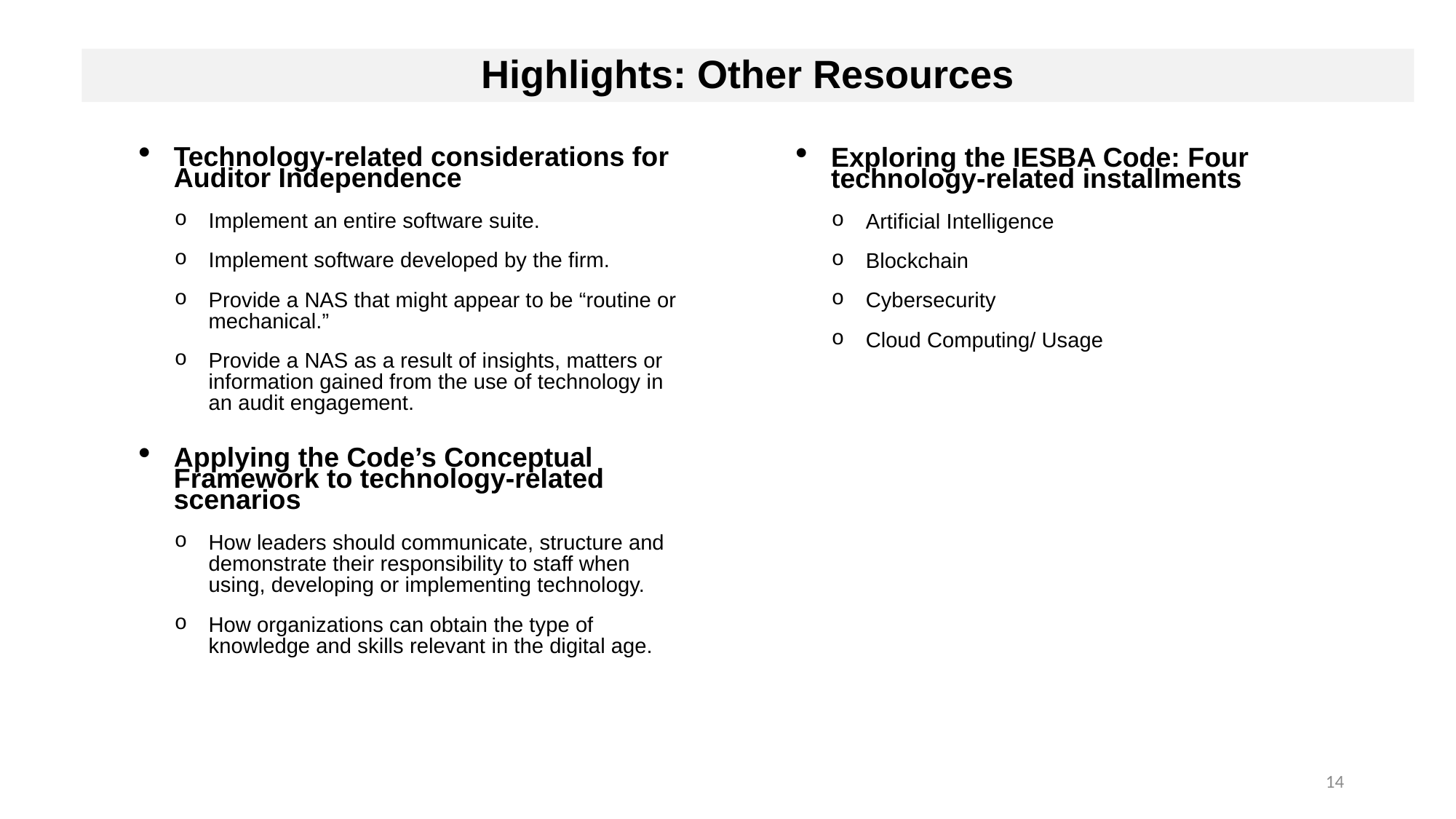

Highlights: Other Resources
Technology-related considerations for Auditor Independence
Implement an entire software suite.
Implement software developed by the firm.
Provide a NAS that might appear to be “routine or mechanical.”
Provide a NAS as a result of insights, matters or information gained from the use of technology in an audit engagement.
Applying the Code’s Conceptual Framework to technology-related scenarios
How leaders should communicate, structure and demonstrate their responsibility to staff when using, developing or implementing technology.
How organizations can obtain the type of knowledge and skills relevant in the digital age.
Exploring the IESBA Code: Four technology-related installments
Artificial Intelligence
Blockchain
Cybersecurity
Cloud Computing/ Usage

14